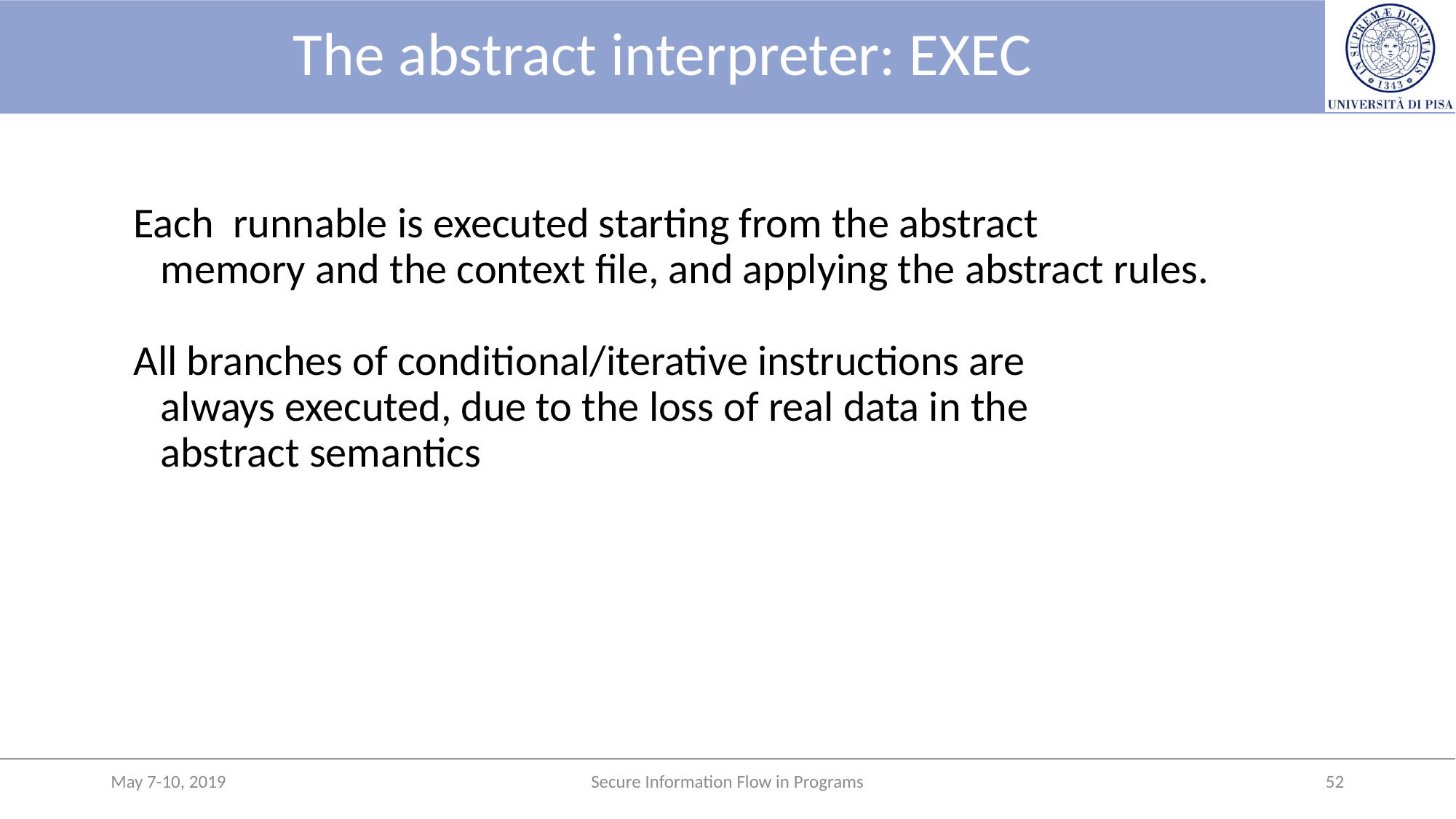

# The abstract interpreter: EXEC
Each  runnable is executed starting from the abstract
memory and the context file, and applying the abstract rules.

All branches of conditional/iterative instructions are
always executed, due to the loss of real data in the
abstract semantics

May 7-10, 2019
Secure Information Flow in Programs
52